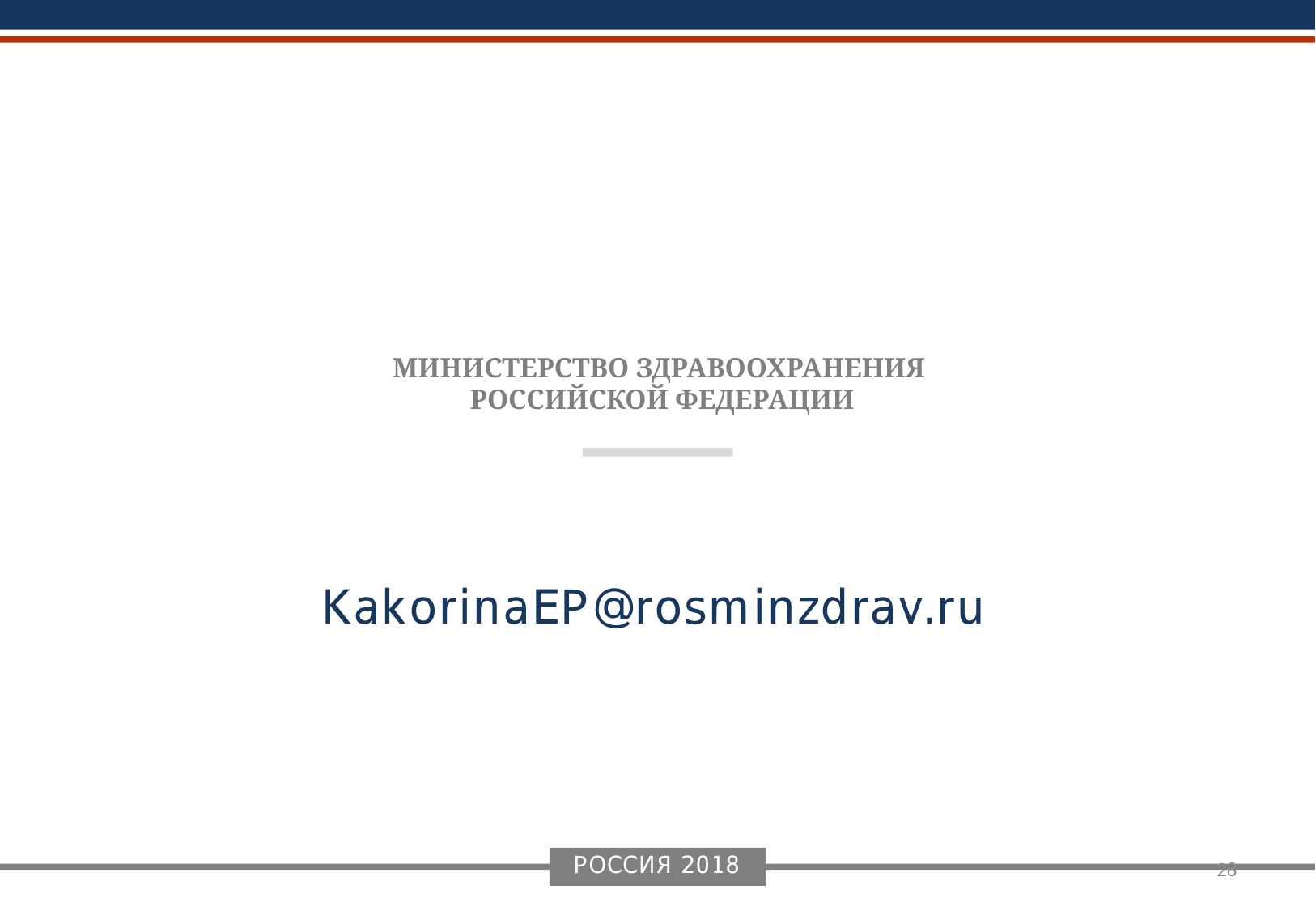

МИНИСТЕРСТВО ЗДРАВООХРАНЕНИЯ
РОССИЙСКОЙ ФЕДЕРАЦИИ

KakorinaEP@rosminzdrav.ru
28
РОССИЯ 2018